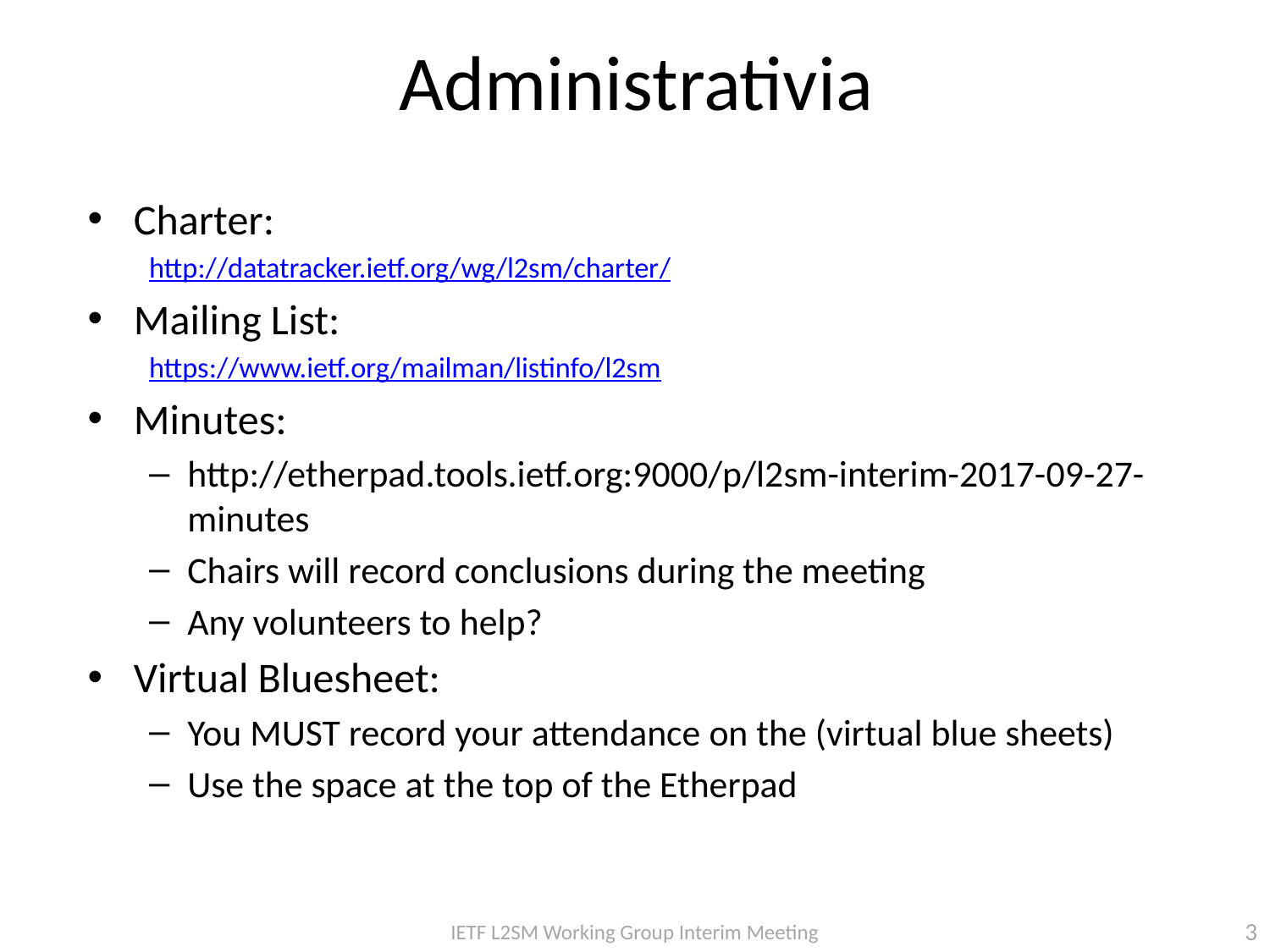

# Administrativia
Charter:
http://datatracker.ietf.org/wg/l2sm/charter/
Mailing List:
https://www.ietf.org/mailman/listinfo/l2sm
Minutes:
http://etherpad.tools.ietf.org:9000/p/l2sm-interim-2017-09-27-minutes
Chairs will record conclusions during the meeting
Any volunteers to help?
Virtual Bluesheet:
You MUST record your attendance on the (virtual blue sheets)
Use the space at the top of the Etherpad